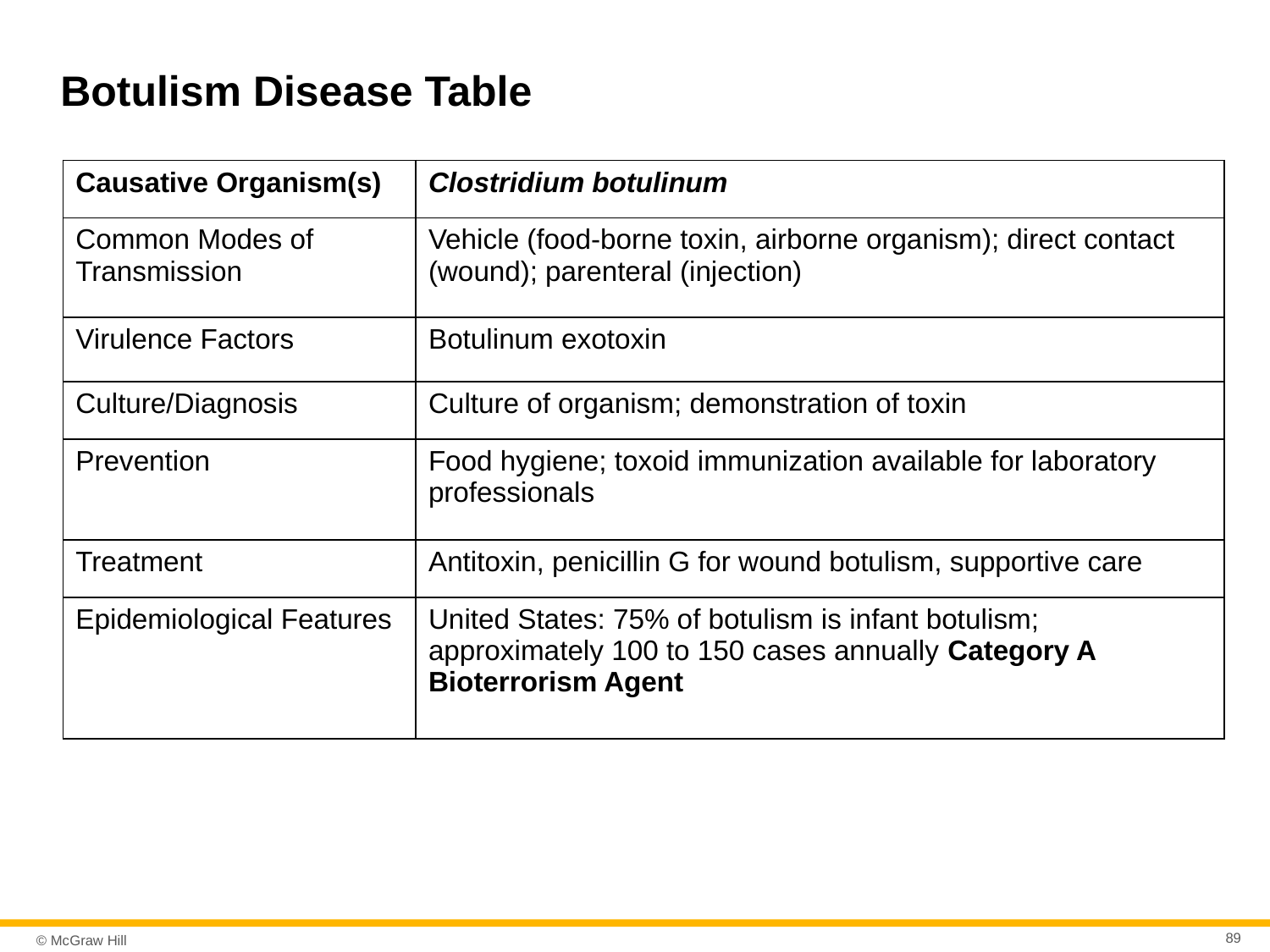

# Botulism Disease Table
| Causative Organism(s) | Clostridium botulinum |
| --- | --- |
| Common Modes of Transmission | Vehicle (food-borne toxin, airborne organism); direct contact (wound); parenteral (injection) |
| Virulence Factors | Botulinum exotoxin |
| Culture/Diagnosis | Culture of organism; demonstration of toxin |
| Prevention | Food hygiene; toxoid immunization available for laboratory professionals |
| Treatment | Antitoxin, penicillin G for wound botulism, supportive care |
| Epidemiological Features | United States: 75% of botulism is infant botulism; approximately 100 to 150 cases annually Category A Bioterrorism Agent |